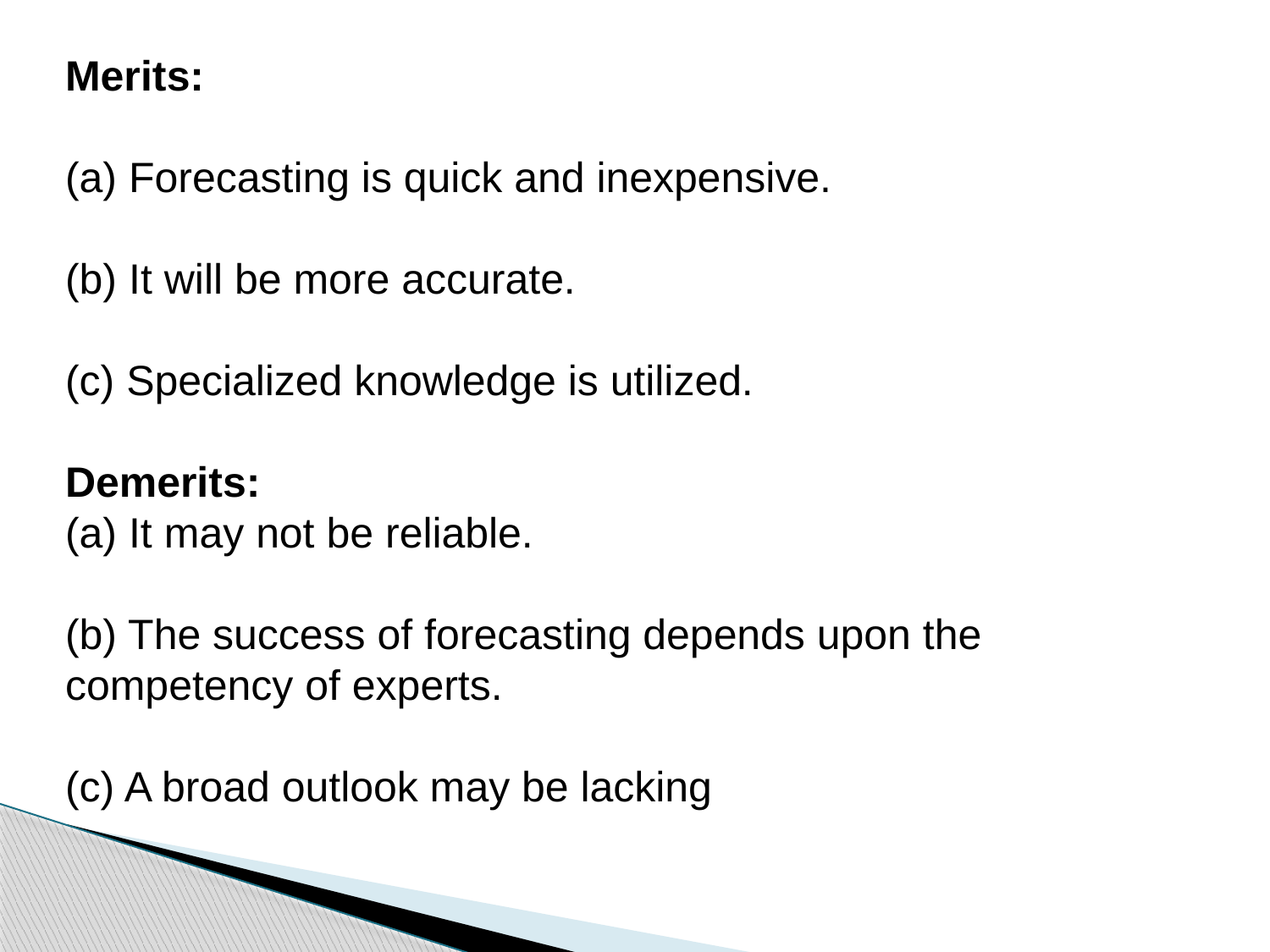

Merits:

(a) Forecasting is quick and inexpensive.

(b) It will be more accurate.

(c) Specialized knowledge is utilized.

Demerits:
It may not be reliable.

(b) The success of forecasting depends upon the competency of experts.

(c) A broad outlook may be lacking